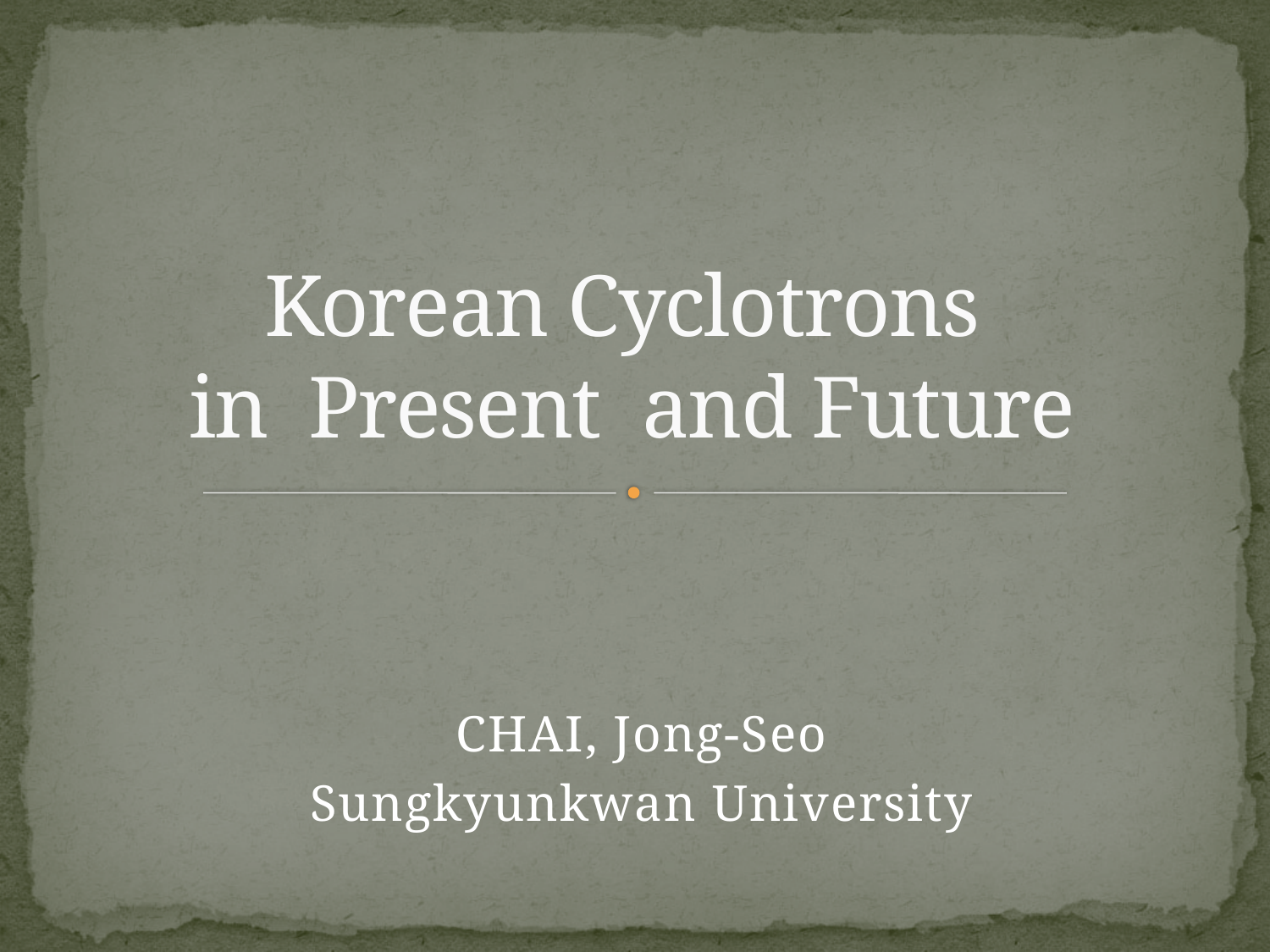

# Korean Cyclotrons in  Present  and Future
CHAI, Jong-Seo
Sungkyunkwan University